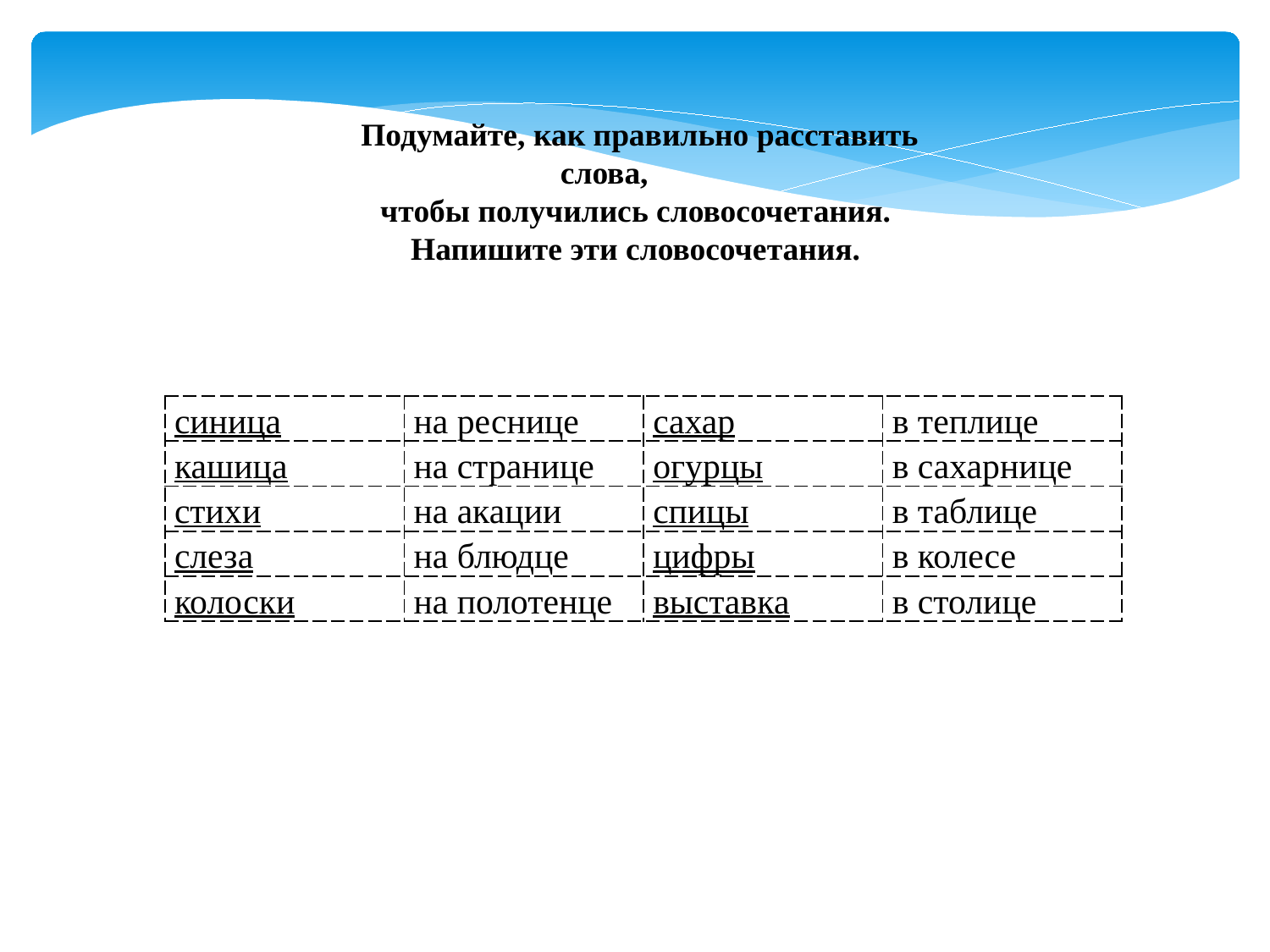

Подумайте, как правильно расставить слова,
чтобы получились словосочетания.
Напишите эти словосочетания.
| синица | на реснице | сахар | в теплице |
| --- | --- | --- | --- |
| кашица | на странице | огурцы | в сахарнице |
| стихи | на акации | спицы | в таблице |
| слеза | на блюдце | цифры | в колесе |
| колоски | на полотенце | выставка | в столице |